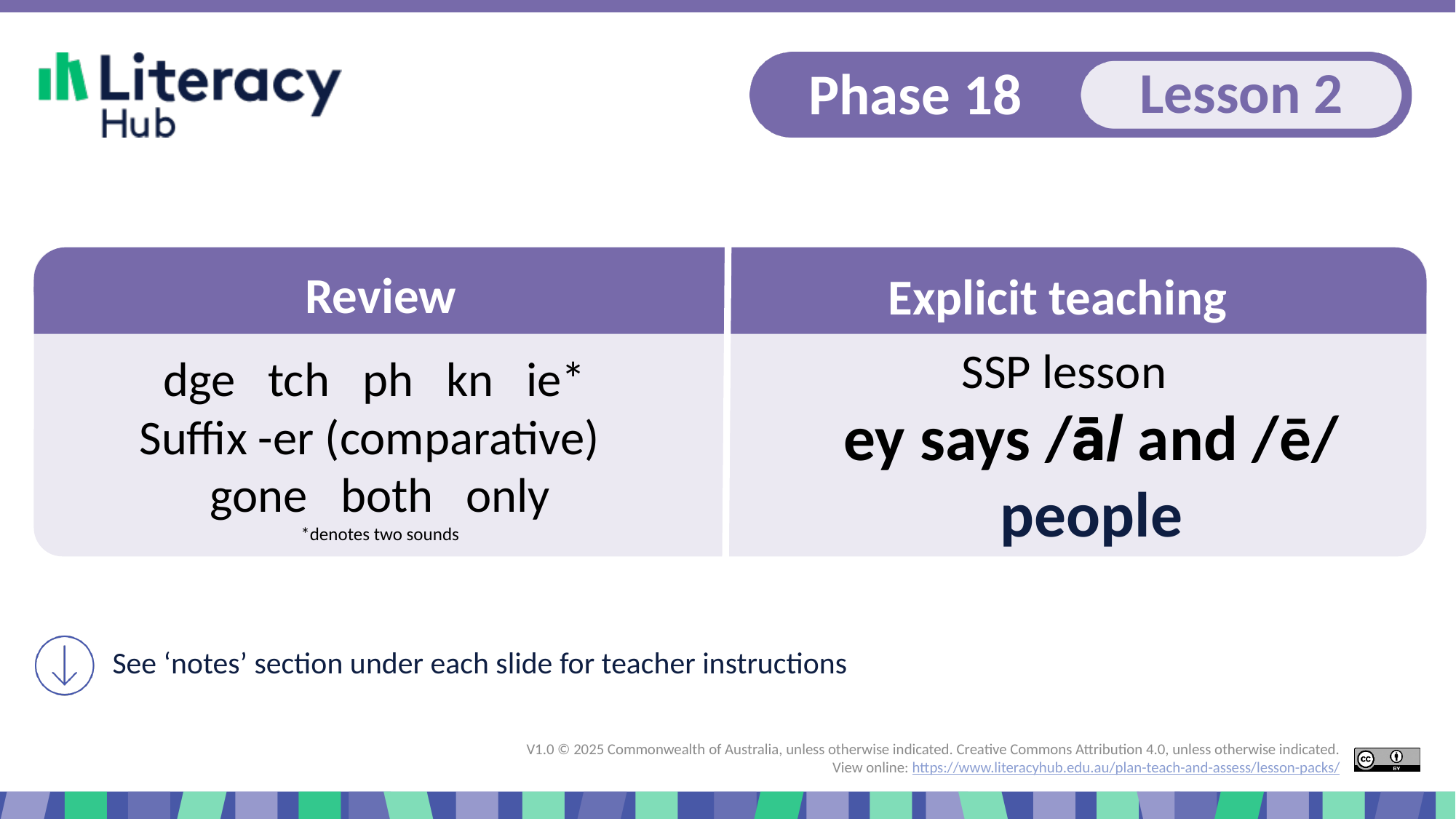

Slide 1 Explicit teaching Phase 18, lesson 2 ey says /ā/ and /ē/
dge   tch   ph   kn   ie*
Suffix -er (comparative)
gone   both   only
*denotes two sounds

ey says /ā/ and /ē/
people